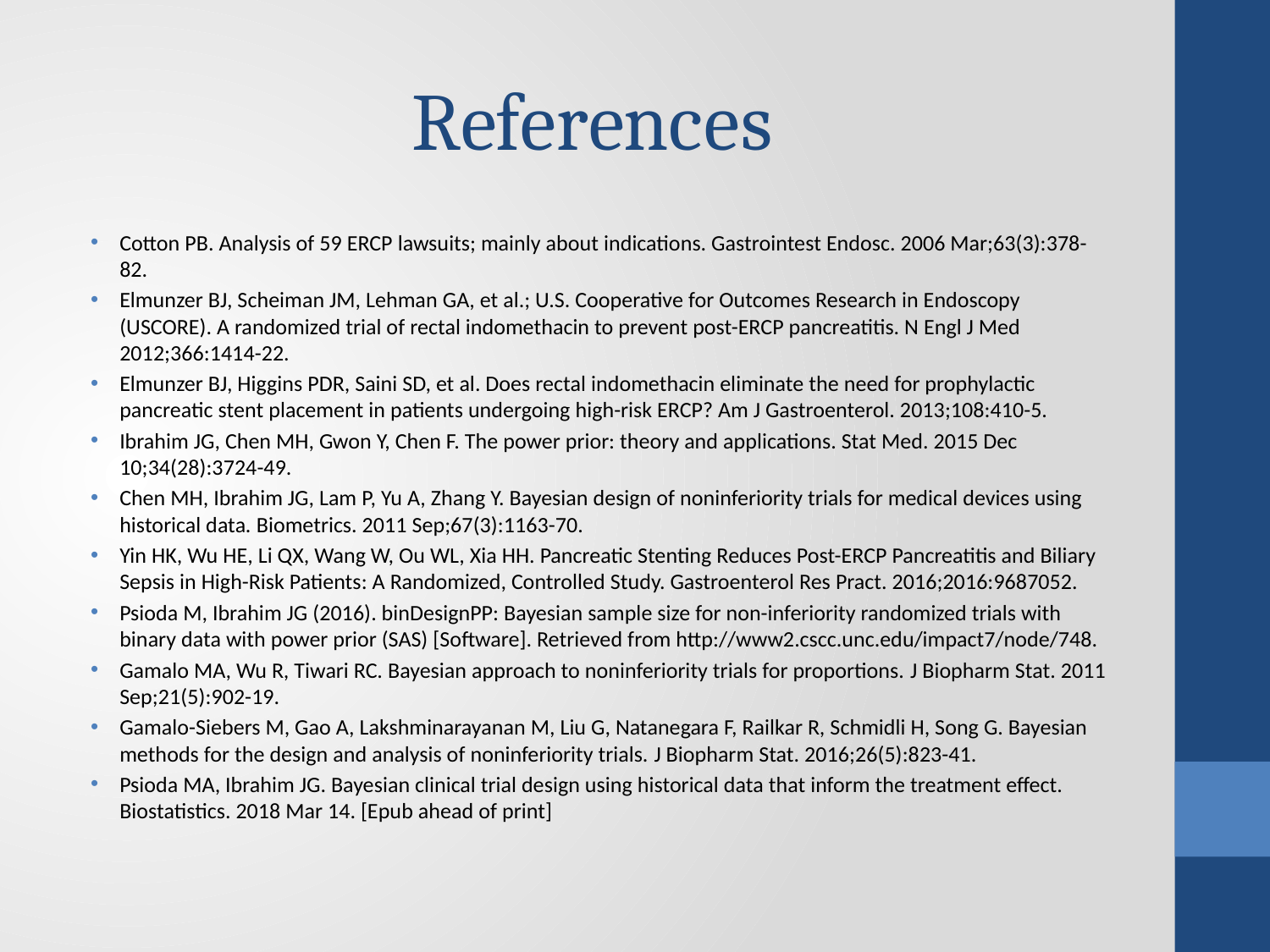

# References
Cotton PB. Analysis of 59 ERCP lawsuits; mainly about indications. Gastrointest Endosc. 2006 Mar;63(3):378-82.
Elmunzer BJ, Scheiman JM, Lehman GA, et al.; U.S. Cooperative for Outcomes Research in Endoscopy (USCORE). A randomized trial of rectal indomethacin to prevent post-ERCP pancreatitis. N Engl J Med 2012;366:1414-22.
Elmunzer BJ, Higgins PDR, Saini SD, et al. Does rectal indomethacin eliminate the need for prophylactic pancreatic stent placement in patients undergoing high-risk ERCP? Am J Gastroenterol. 2013;108:410-5.
Ibrahim JG, Chen MH, Gwon Y, Chen F. The power prior: theory and applications. Stat Med. 2015 Dec 10;34(28):3724-49.
Chen MH, Ibrahim JG, Lam P, Yu A, Zhang Y. Bayesian design of noninferiority trials for medical devices using historical data. Biometrics. 2011 Sep;67(3):1163-70.
Yin HK, Wu HE, Li QX, Wang W, Ou WL, Xia HH. Pancreatic Stenting Reduces Post-ERCP Pancreatitis and Biliary Sepsis in High-Risk Patients: A Randomized, Controlled Study. Gastroenterol Res Pract. 2016;2016:9687052.
Psioda M, Ibrahim JG (2016). binDesignPP: Bayesian sample size for non-inferiority randomized trials with binary data with power prior (SAS) [Software]. Retrieved from http://www2.cscc.unc.edu/impact7/node/748.
Gamalo MA, Wu R, Tiwari RC. Bayesian approach to noninferiority trials for proportions. J Biopharm Stat. 2011 Sep;21(5):902-19.
Gamalo-Siebers M, Gao A, Lakshminarayanan M, Liu G, Natanegara F, Railkar R, Schmidli H, Song G. Bayesian methods for the design and analysis of noninferiority trials. J Biopharm Stat. 2016;26(5):823-41.
Psioda MA, Ibrahim JG. Bayesian clinical trial design using historical data that inform the treatment effect. Biostatistics. 2018 Mar 14. [Epub ahead of print]